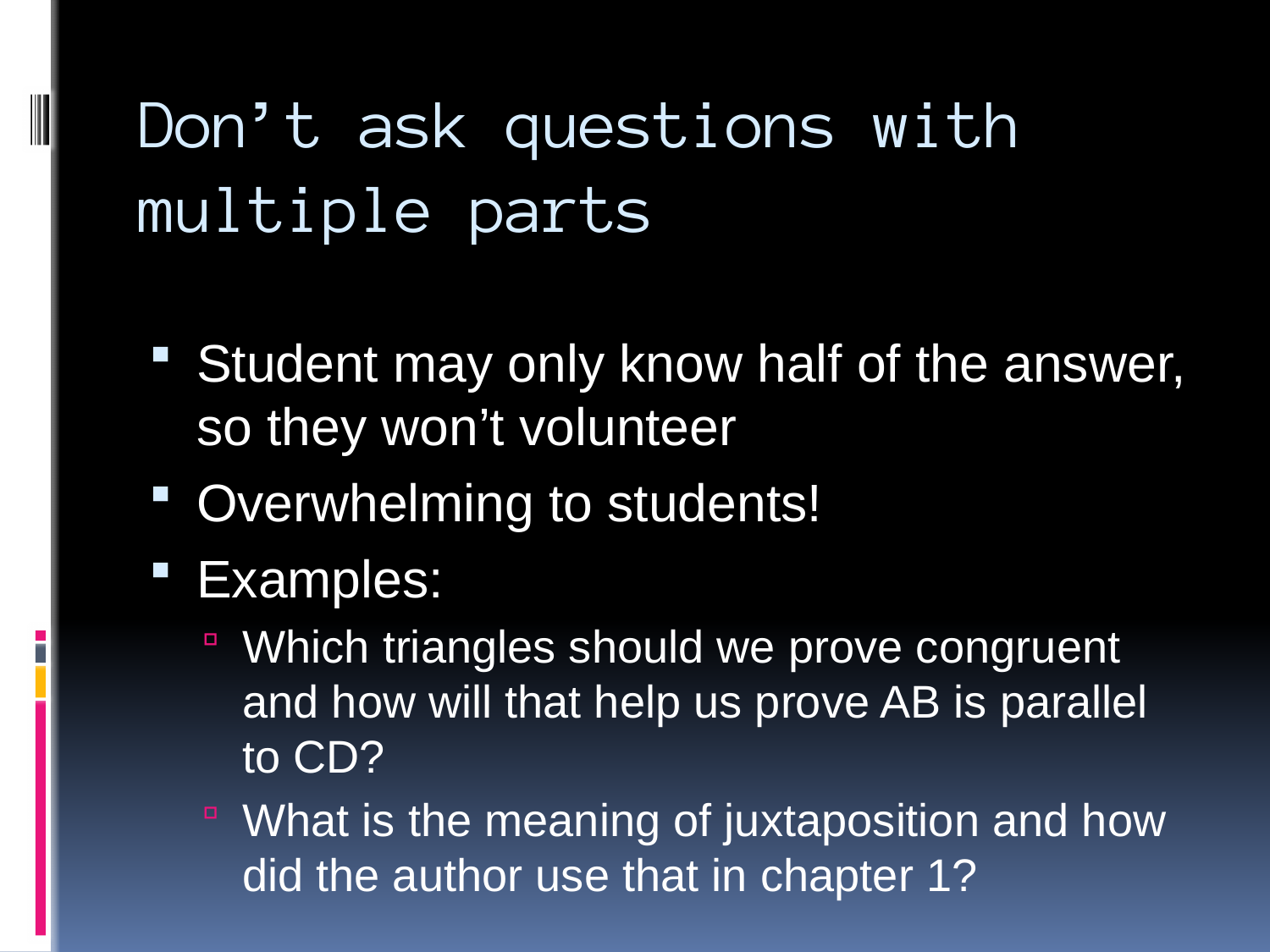

# Don’t ask questions with multiple parts

Student may only know half of the answer, so they won’t volunteer
Overwhelming to students!
Examples:
Which triangles should we prove congruent and how will that help us prove AB is parallel to CD?
What is the meaning of juxtaposition and how did the author use that in chapter 1?